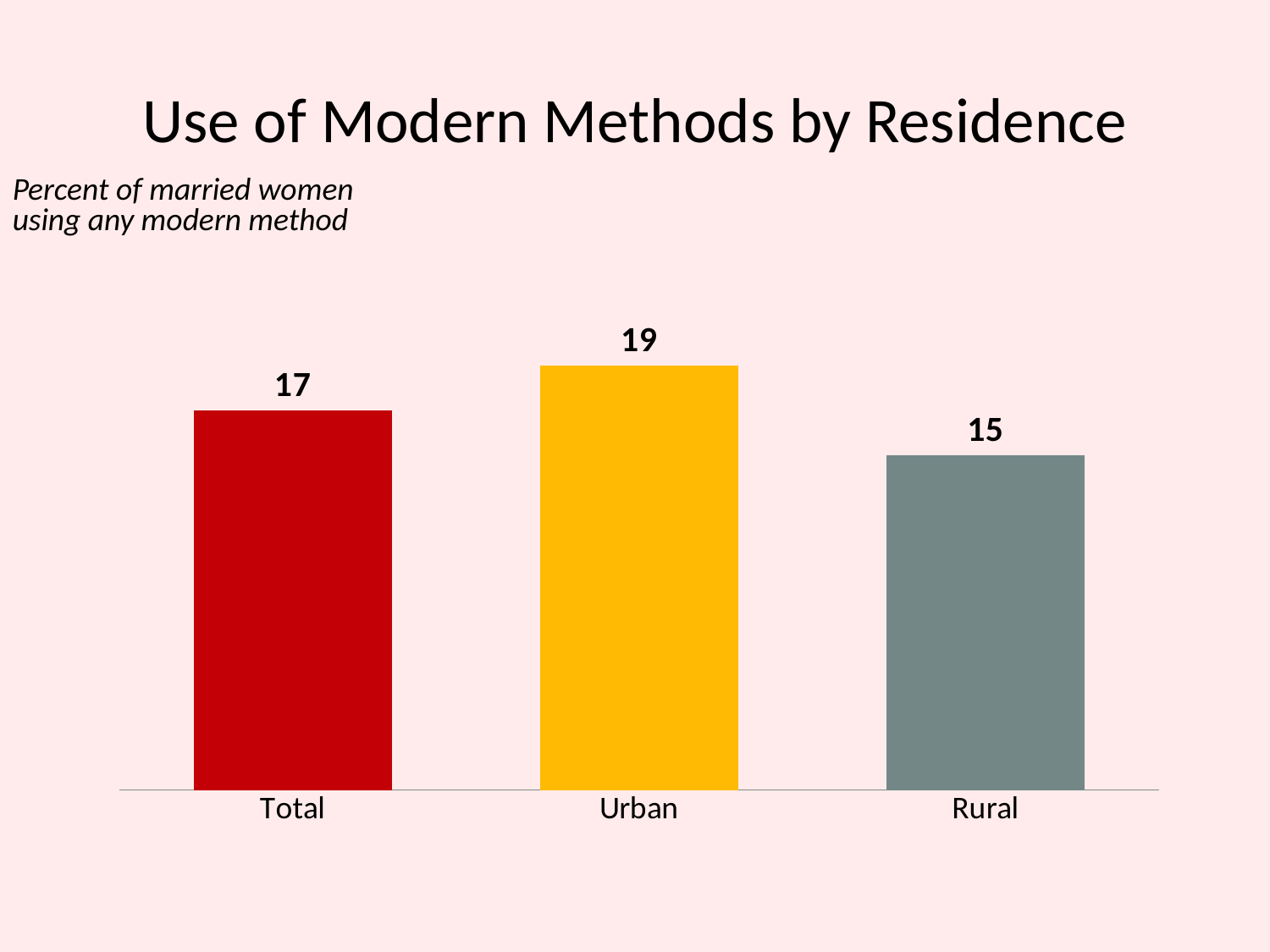

# Use of Modern Methods by Residence
Percent of married women using any modern method

### Chart

| Category | All women |
|---|---|
| Total | 17.0 |
| Urban | 19.0 |
| Rural | 15.0 |